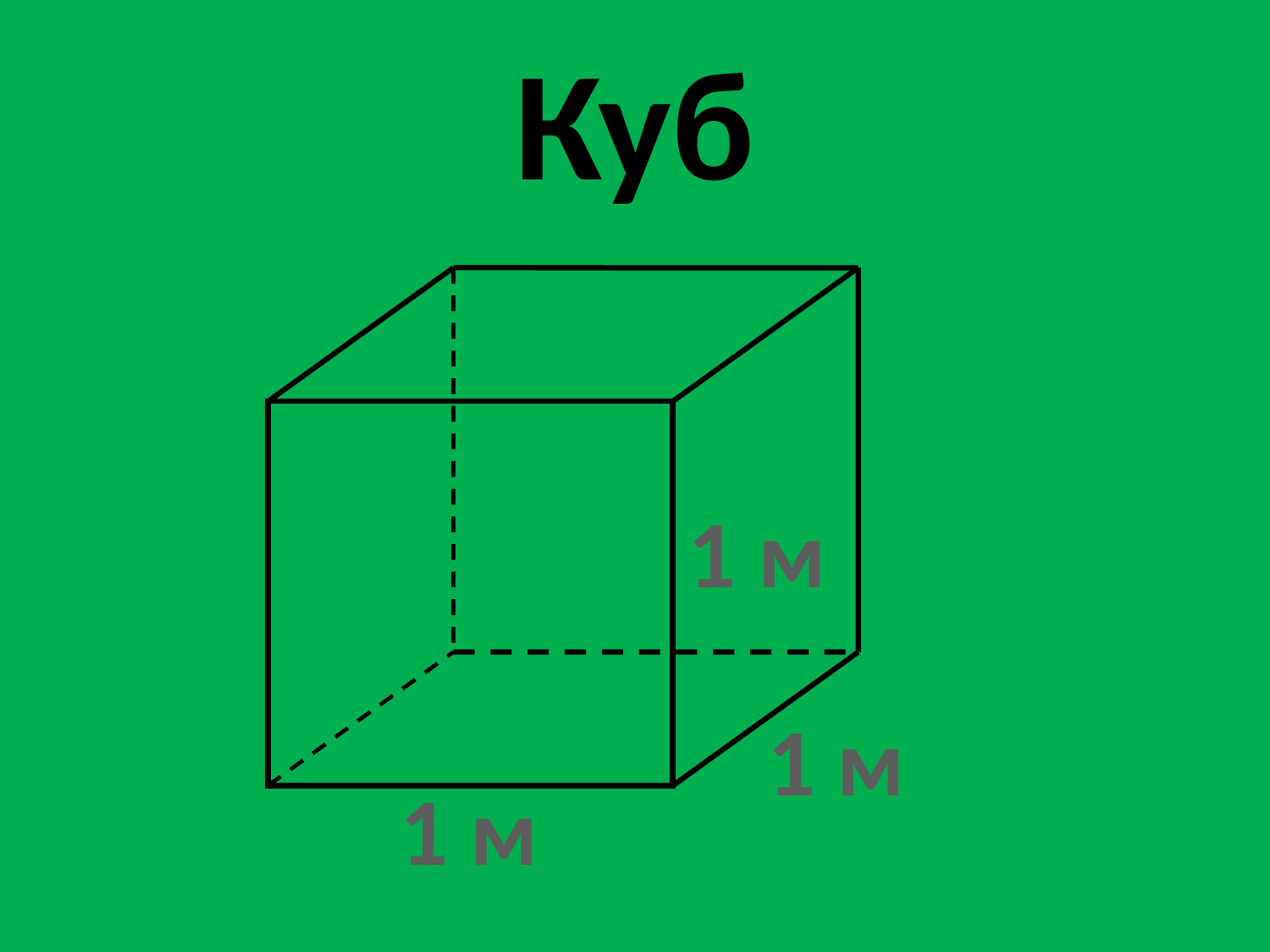

# Куб

1 м
1 м
1 м